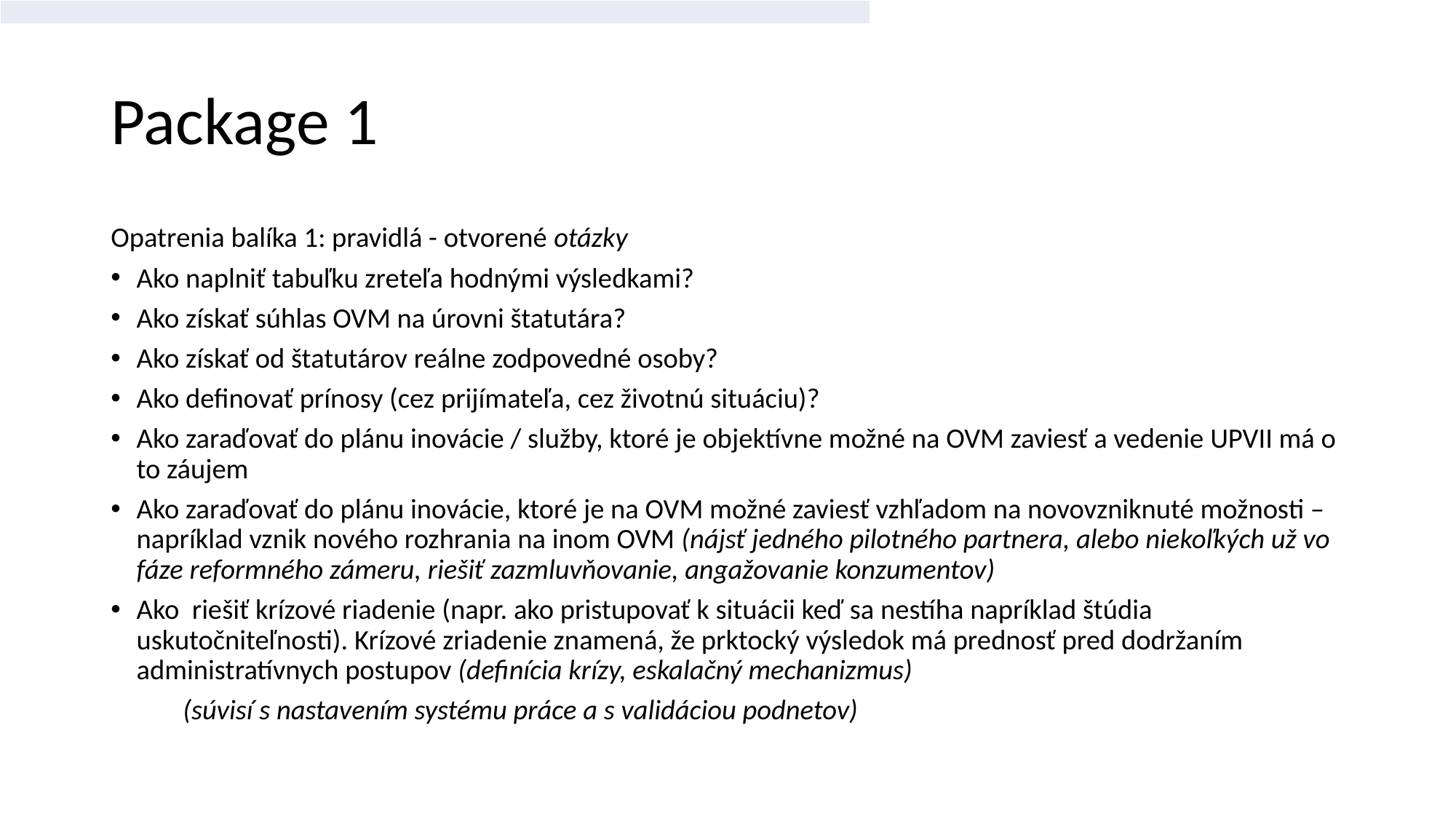

|  |
| --- |
|  |
| --- |
# Package 1
Opatrenia balíka 1: pravidlá - otvorené otázky
Ako naplniť tabuľku zreteľa hodnými výsledkami?
Ako získať súhlas OVM na úrovni štatutára?
Ako získať od štatutárov reálne zodpovedné osoby?
Ako definovať prínosy (cez prijímateľa, cez životnú situáciu)?
Ako zaraďovať do plánu inovácie / služby, ktoré je objektívne možné na OVM zaviesť a vedenie UPVII má o to záujem
Ako zaraďovať do plánu inovácie, ktoré je na OVM možné zaviesť vzhľadom na novovzniknuté možnosti – napríklad vznik nového rozhrania na inom OVM (nájsť jedného pilotného partnera, alebo niekoľkých už vo fáze reformného zámeru, riešiť zazmluvňovanie, angažovanie konzumentov)
Ako  riešiť krízové riadenie (napr. ako pristupovať k situácii keď sa nestíha napríklad štúdia uskutočniteľnosti). Krízové zriadenie znamená, že prktocký výsledok má prednosť pred dodržaním administratívnych postupov (definícia krízy, eskalačný mechanizmus)
	(súvisí s nastavením systému práce a s validáciou podnetov)